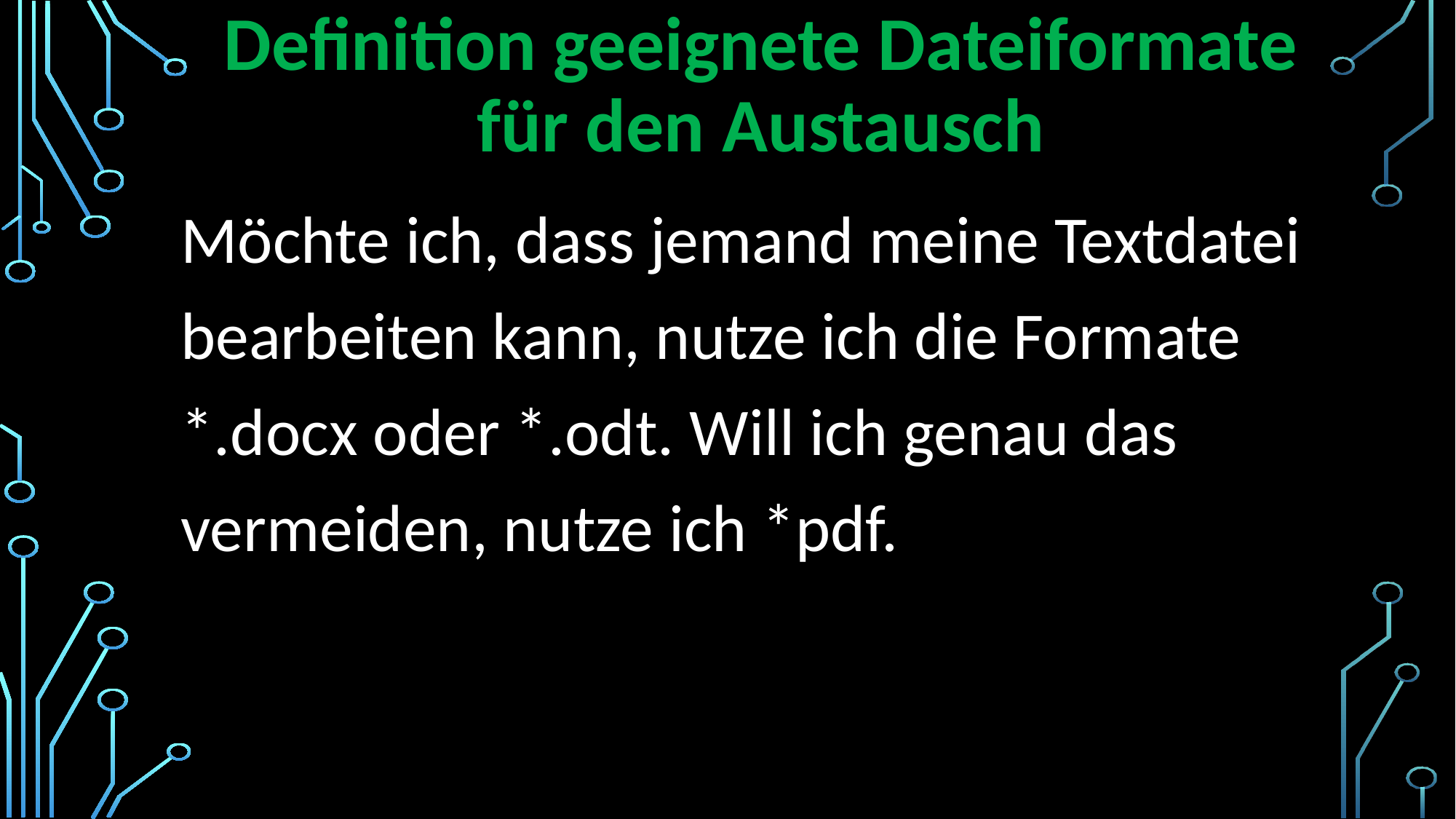

# Definition geeignete Dateiformate für den Austausch
Möchte ich, dass jemand meine Textdatei bearbeiten kann, nutze ich die Formate *.docx oder *.odt. Will ich genau das vermeiden, nutze ich *pdf.